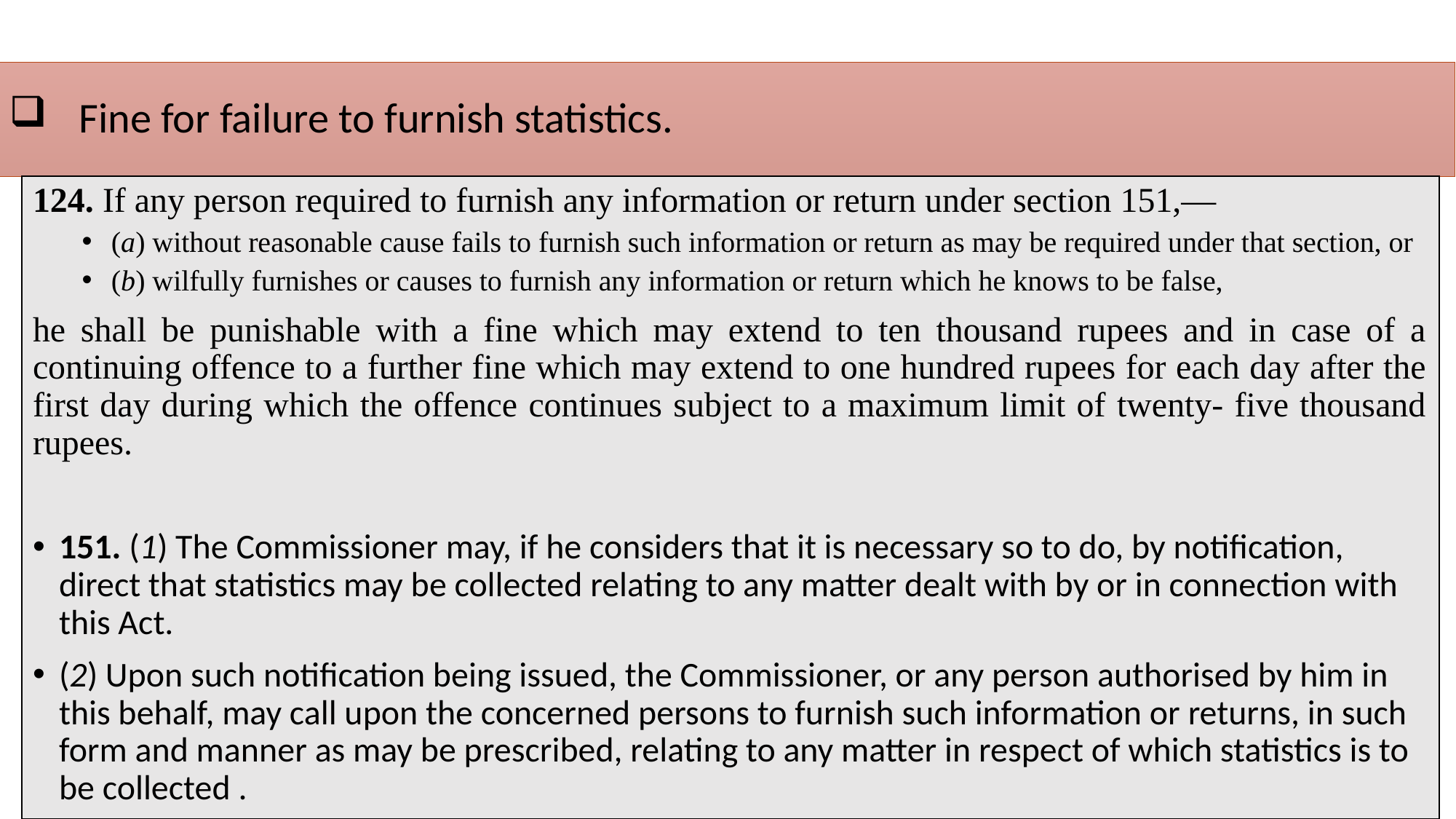

# Fine for failure to furnish statistics.
124. If any person required to furnish any information or return under section 151,—
(a) without reasonable cause fails to furnish such information or return as may be required under that section, or
(b) wilfully furnishes or causes to furnish any information or return which he knows to be false,
he shall be punishable with a fine which may extend to ten thousand rupees and in case of a continuing offence to a further fine which may extend to one hundred rupees for each day after the first day during which the offence continues subject to a maximum limit of twenty- five thousand rupees.

151. (1) The Commissioner may, if he considers that it is necessary so to do, by notification, direct that statistics may be collected relating to any matter dealt with by or in connection with this Act.
(2) Upon such notification being issued, the Commissioner, or any person authorised by him in this behalf, may call upon the concerned persons to furnish such information or returns, in such form and manner as may be prescribed, relating to any matter in respect of which statistics is to be collected .